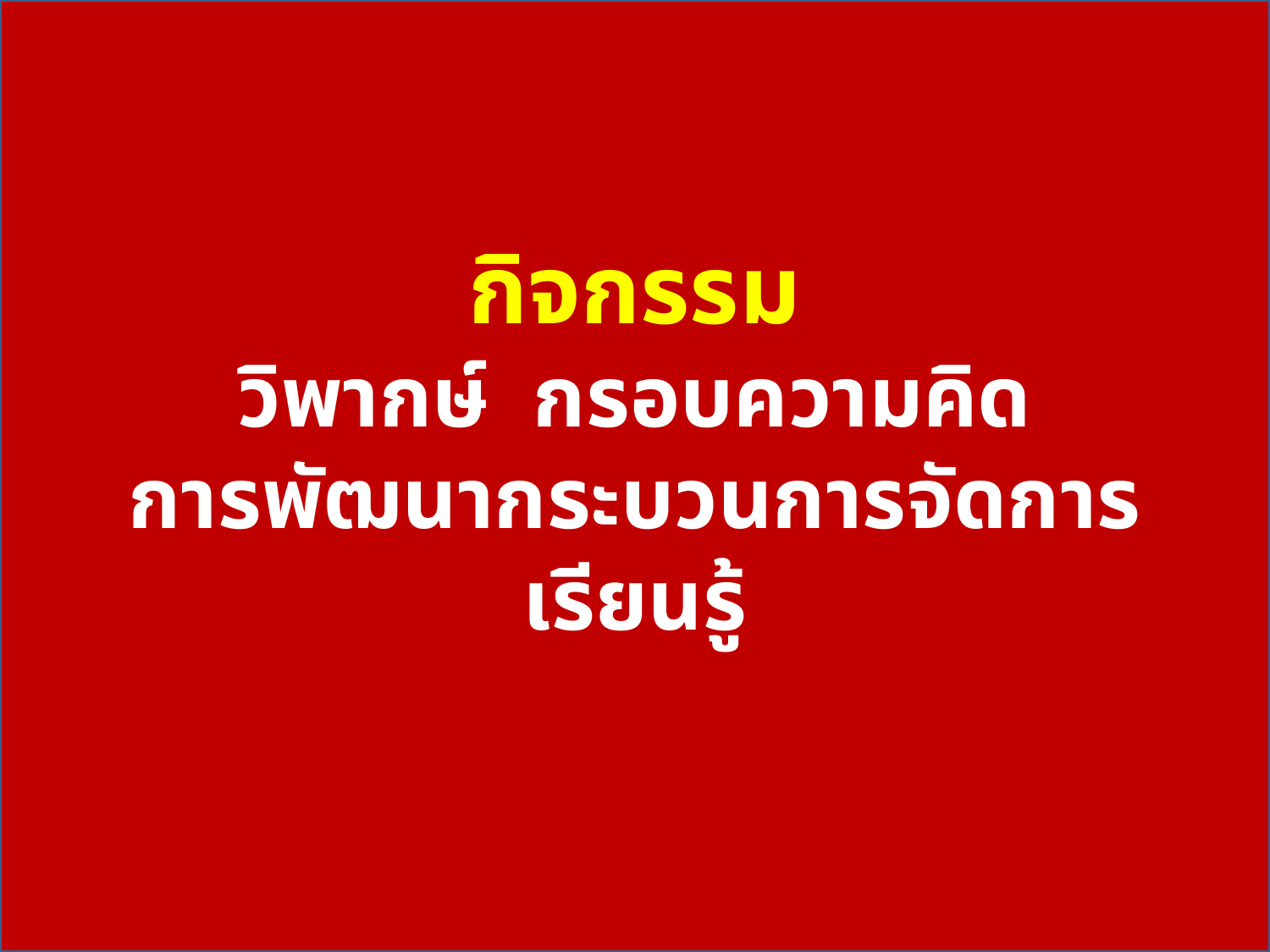

กิจกรรม
วิพากษ์  กรอบความคิด
การพัฒนากระบวนการจัดการเรียนรู้